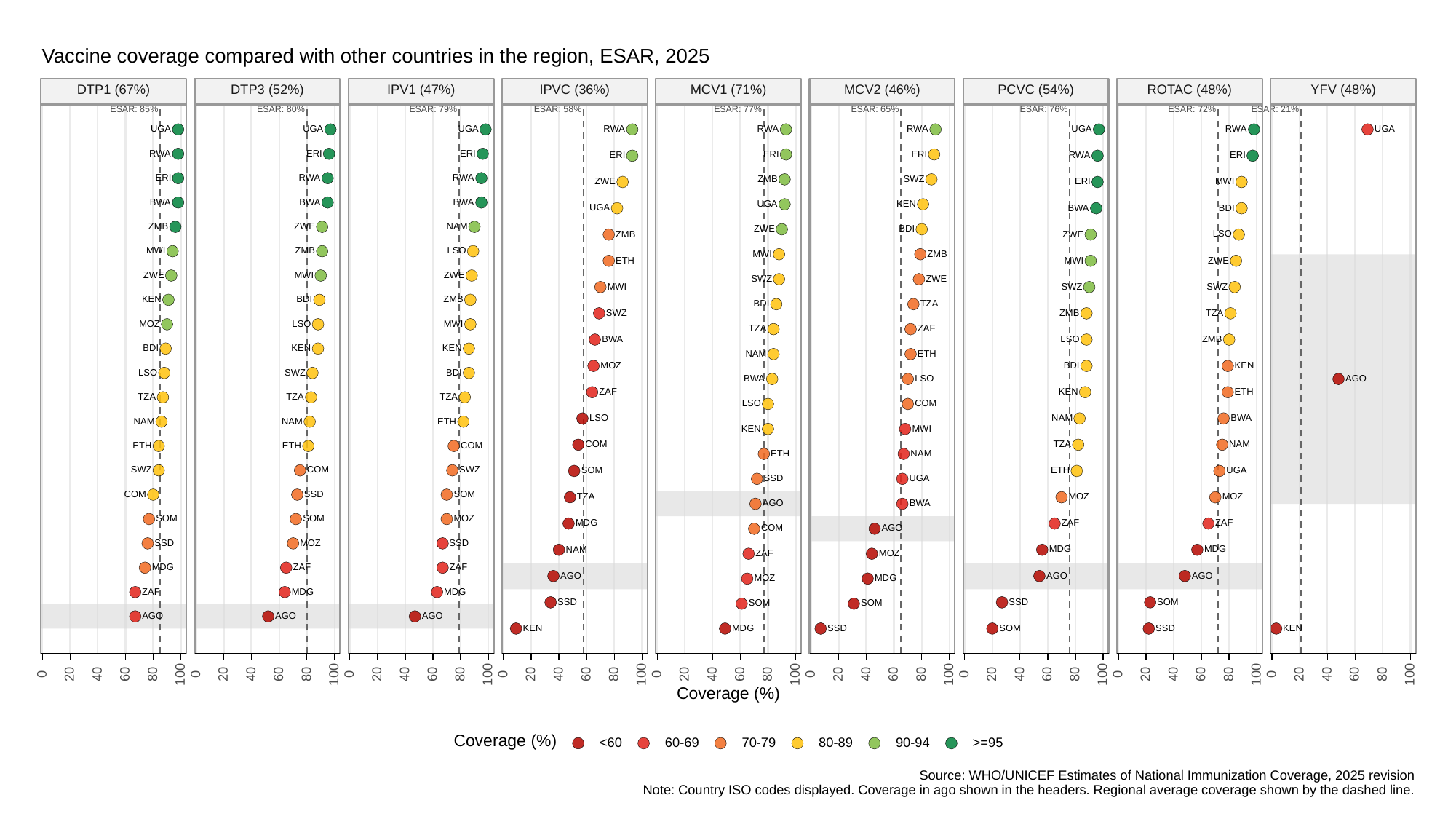

Vaccine coverage compared with other countries in the region, ESAR, 2025

ROTAC (48%)
DTP1 (67%)
DTP3 (52%)
IPV1 (47%)
IPVC (36%)
MCV1 (71%)
MCV2 (46%)
PCVC (54%)
YFV (48%)

ESAR: 85%
ESAR: 80%
ESAR: 79%
ESAR: 58%
ESAR: 77%
ESAR: 65%
ESAR: 76%
ESAR: 72%
ESAR: 21%

UGA
UGA
UGA
UGA
UGA
RWA
RWA
RWA
RWA

RWA
ERI
ERI
ERI
ERI
ERI
RWA
ERI

ERI
RWA
RWA
SWZ
ZMB

ZWE
ERI
MWI

BWA
BWA
BWA
UGA
KEN

UGA
BWA
BDI

ZMB
ZWE
NAM

ZWE
BDI

LSO
ZMB
ZWE

LSO
MWI
ZMB

MWI
ZMB

ETH
MWI
ZWE

ZWE
MWI
ZWE

SWZ
ZWE

SWZ
SWZ
MWI

KEN
BDI
ZMB

BDI
TZA

SWZ
ZMB
TZA

MOZ
LSO
MWI

TZA
ZAF

LSO
BWA
ZMB

BDI
KEN
KEN

NAM
ETH

MOZ
BDI
KEN

LSO
SWZ
BDI

LSO
AGO
BWA

ZAF
KEN
ETH

TZA
TZA
TZA

LSO
COM

LSO
NAM
BWA

NAM
NAM
ETH

KEN
MWI

COM
TZA
NAM
COM
ETH
ETH

ETH
NAM

COM
SWZ
SWZ
SOM
UGA
ETH

SSD
UGA

COM
SOM
SSD

MOZ
MOZ
TZA

AGO
BWA

SOM
SOM
MOZ

MDG
ZAF
ZAF

COM
AGO

MOZ
SSD
SSD

MDG
MDG
NAM

MOZ
ZAF

MDG
ZAF
ZAF

AGO
AGO
AGO

MOZ
MDG

MDG
MDG
ZAF

SOM
SSD
SSD
SOM
SOM

AGO
AGO
AGO

SOM
MDG
SSD
SSD
KEN
KEN

0
20
40
60
80
100
0
20
40
60
80
100
0
20
40
60
80
100
0
20
40
60
80
100
0
20
40
60
80
100
0
20
40
60
80
100
0
20
40
60
80
100
0
20
40
60
80
100
0
20
40
60
80
100
Coverage (%)
Coverage (%)

<60
60-69
70-79
80-89
90-94
>=95
Source: WHO/UNICEF Estimates of National Immunization Coverage, 2025 revision
Note: Country ISO codes displayed. Coverage in ago shown in the headers. Regional average coverage shown by the dashed line.